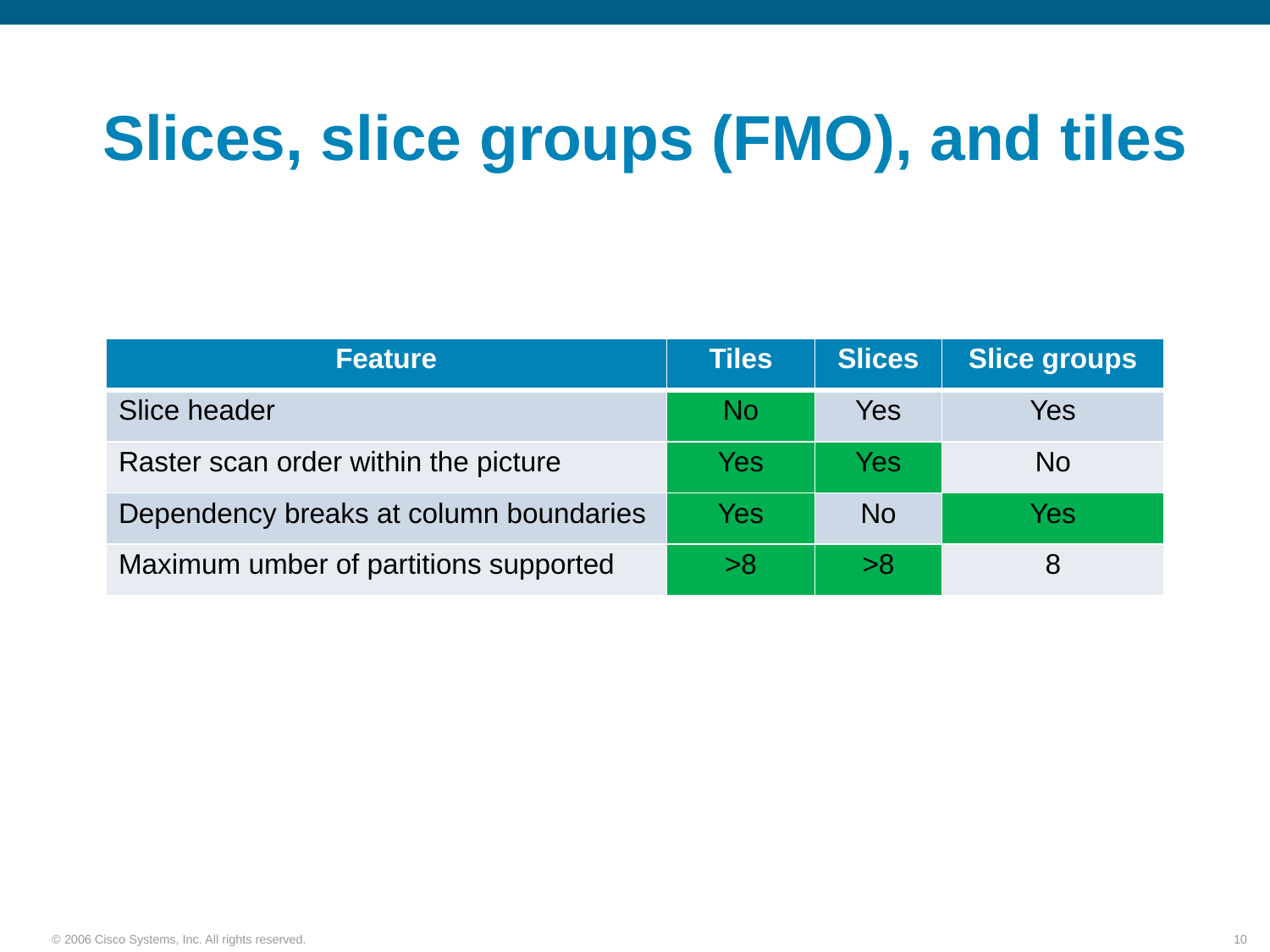

# Slices, slice groups (FMO), and tiles
| Feature | Tiles | Slices | Slice groups |
| --- | --- | --- | --- |
| Slice header | No | Yes | Yes |
| Raster scan order within the picture | Yes | Yes | No |
| Dependency breaks at column boundaries | Yes | No | Yes |
| Maximum umber of partitions supported | >8 | >8 | 8 |